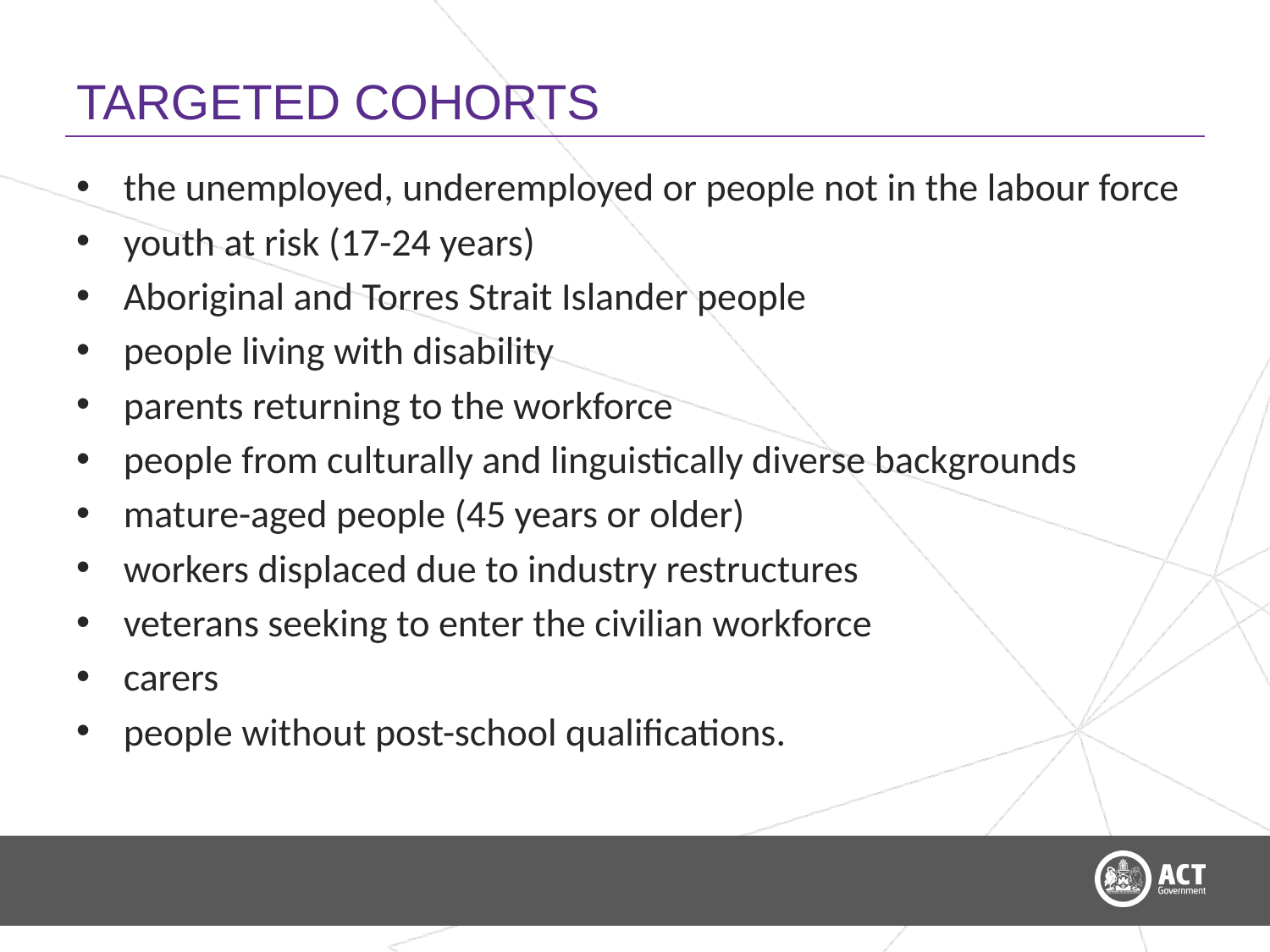

# TARGETED COHORTS
the unemployed, underemployed or people not in the labour force
youth at risk (17-24 years)
Aboriginal and Torres Strait Islander people
people living with disability
parents returning to the workforce
people from culturally and linguistically diverse backgrounds
mature-aged people (45 years or older)
workers displaced due to industry restructures
veterans seeking to enter the civilian workforce
carers
people without post-school qualifications.